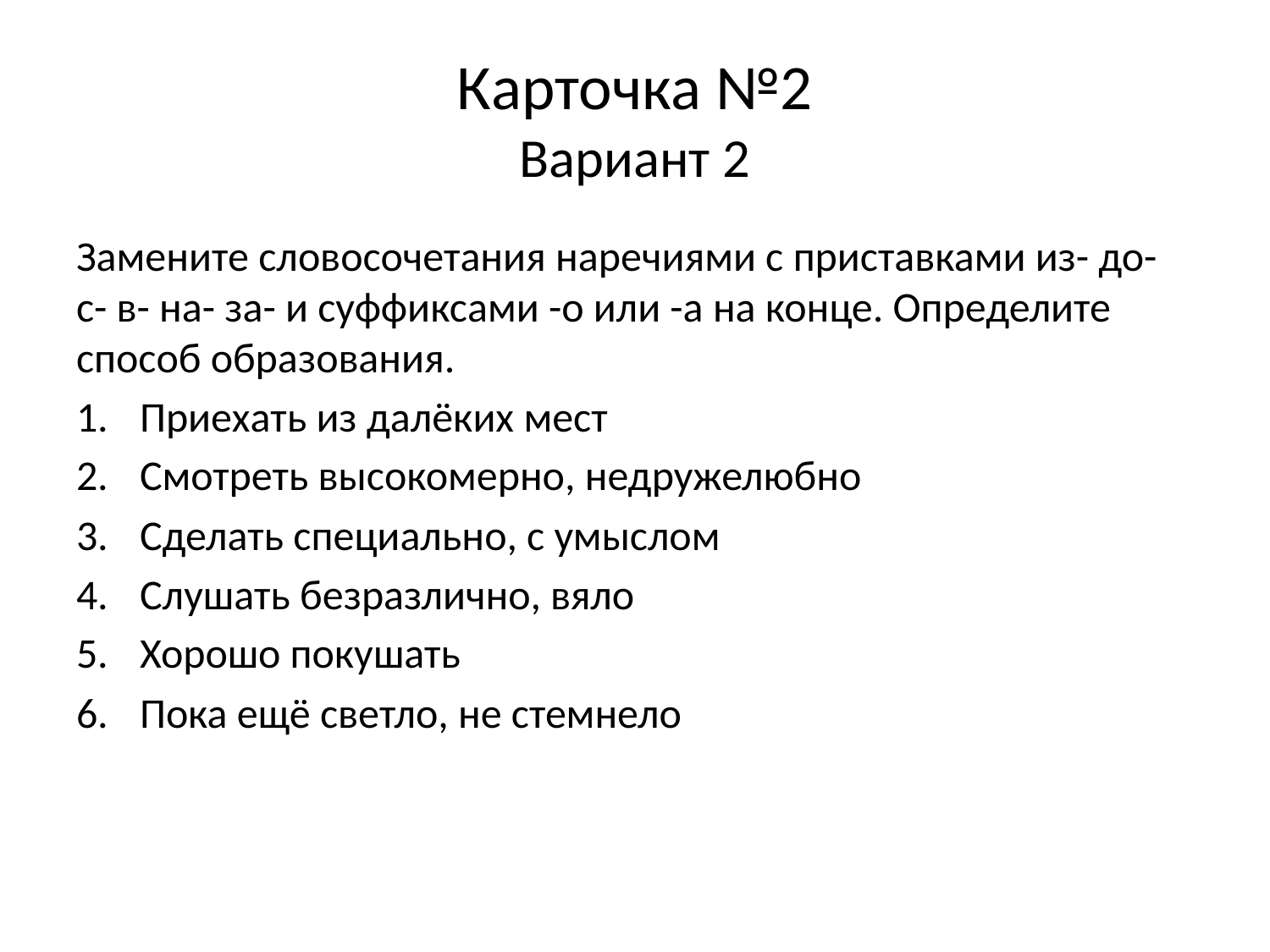

# Карточка №2 Вариант 2
Замените словосочетания наречиями с приставками из- до- с- в- на- за- и суффиксами -о или -а на конце. Определите способ образования.
Приехать из далёких мест
Смотреть высокомерно, недружелюбно
Сделать специально, с умыслом
Слушать безразлично, вяло
Хорошо покушать
Пока ещё светло, не стемнело